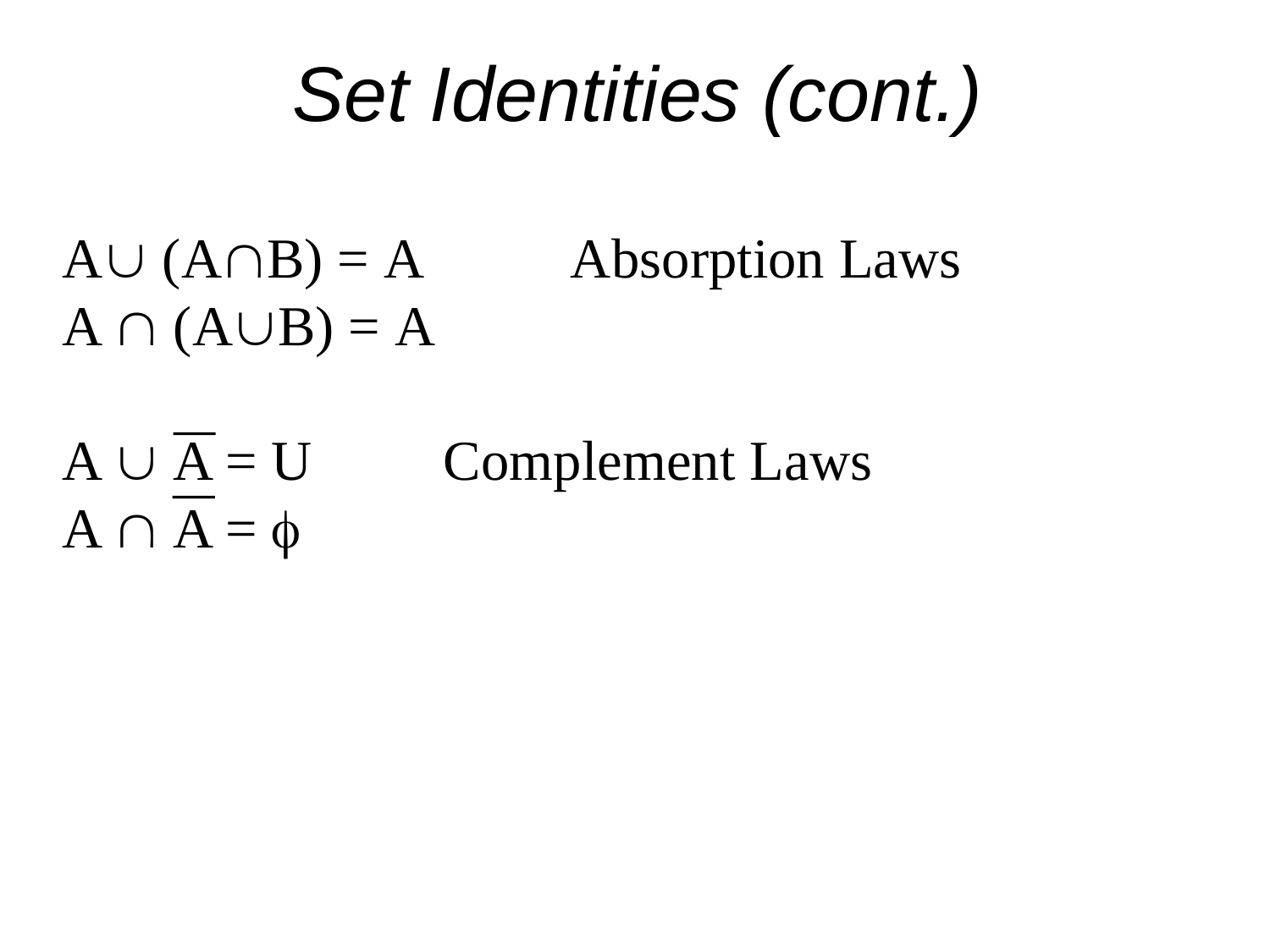

# Set Identities (cont.)
A∪ (A∩B) = A		Absorption Laws
A ∩ (A∪B) = A

A ∪ A = U		Complement Laws
A ∩ A = φ